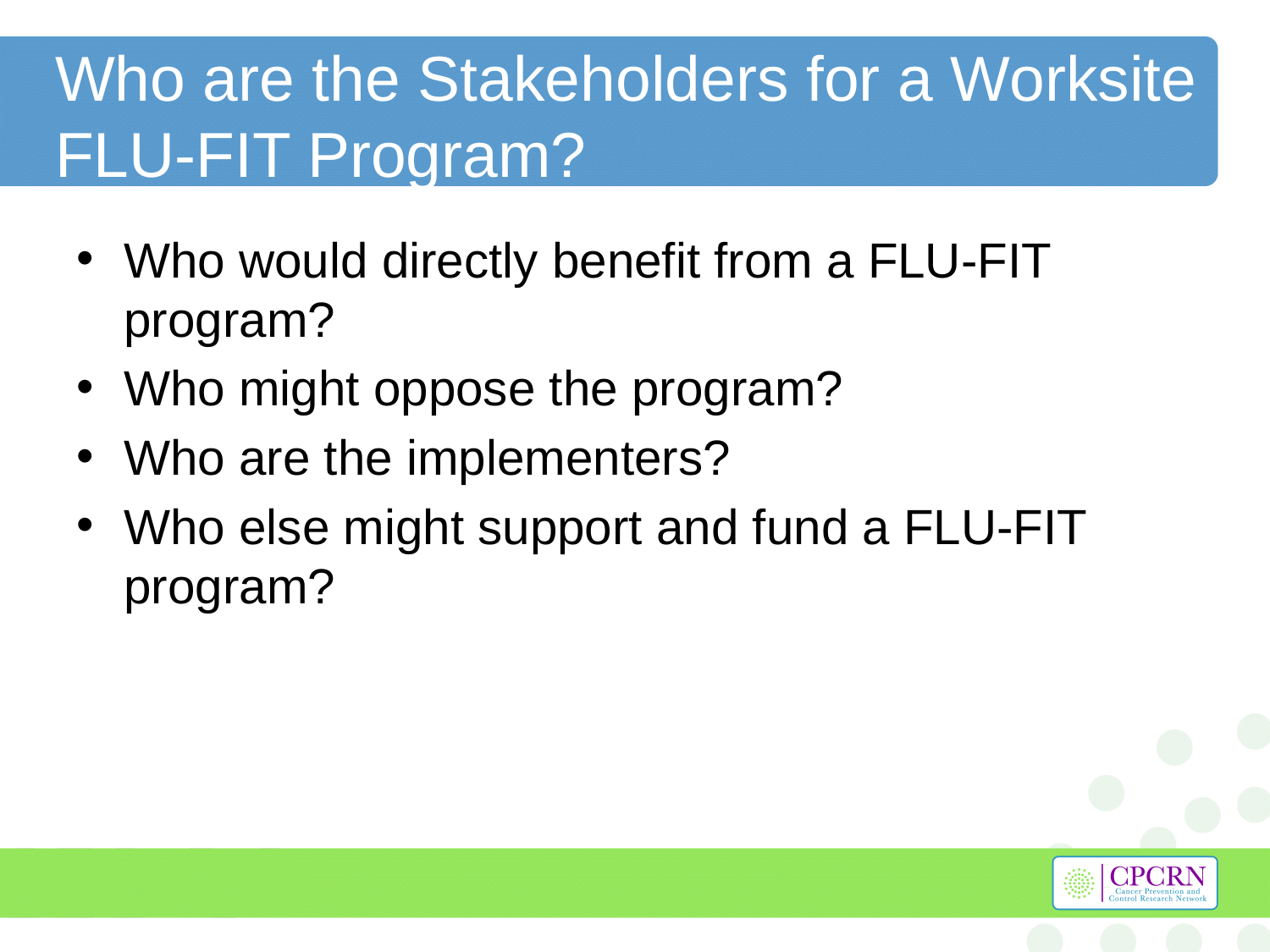

# Who are the Stakeholders for a Worksite FLU-FIT Program?
Who would directly benefit from a FLU-FIT program?
Who might oppose the program?
Who are the implementers?
Who else might support and fund a FLU-FIT program?